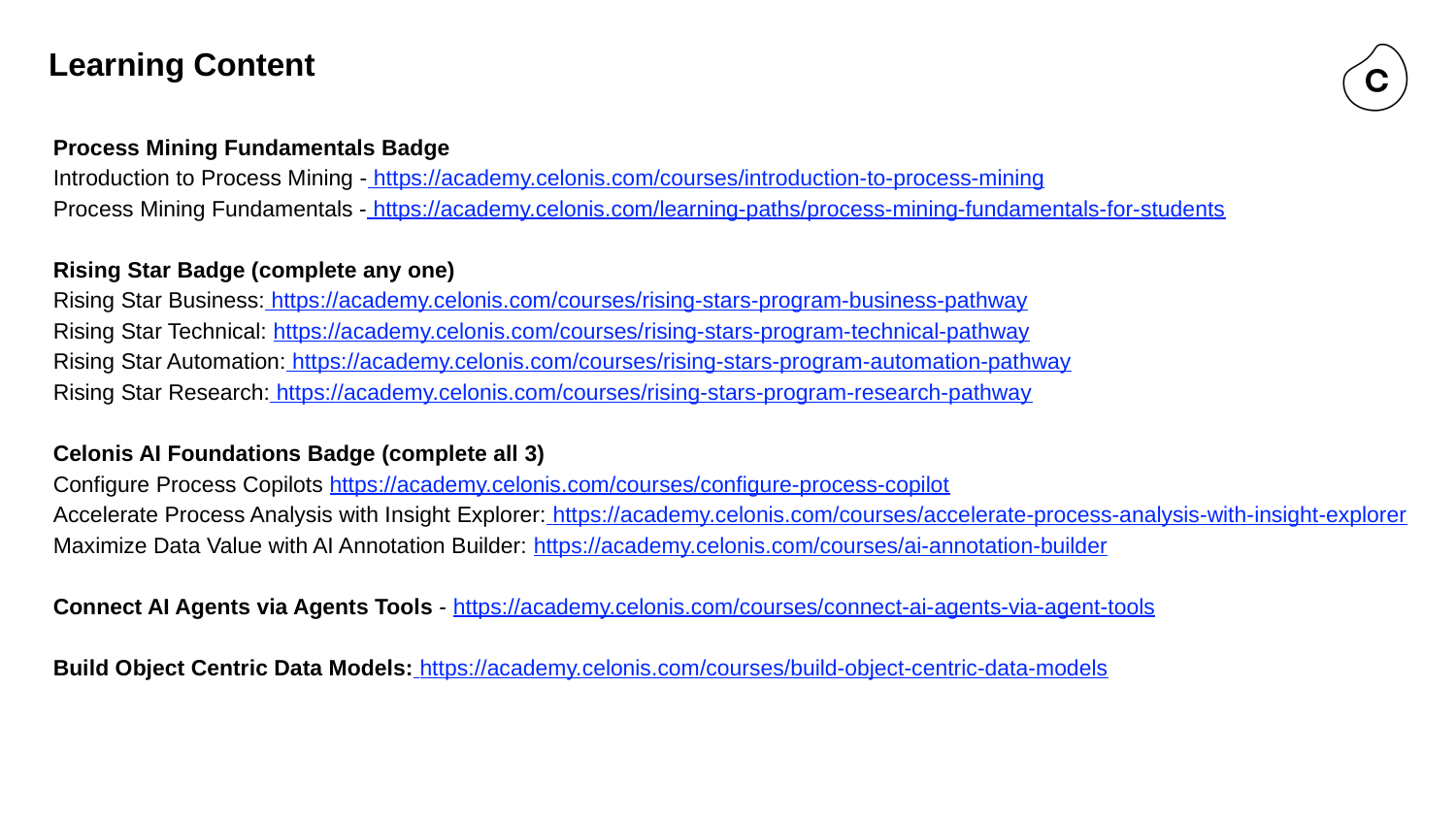

# Learning Content
Process Mining Fundamentals Badge
Introduction to Process Mining - https://academy.celonis.com/courses/introduction-to-process-mining
Process Mining Fundamentals - https://academy.celonis.com/learning-paths/process-mining-fundamentals-for-students

Rising Star Badge (complete any one)
Rising Star Business: https://academy.celonis.com/courses/rising-stars-program-business-pathway
Rising Star Technical: https://academy.celonis.com/courses/rising-stars-program-technical-pathway
Rising Star Automation: https://academy.celonis.com/courses/rising-stars-program-automation-pathway
Rising Star Research: https://academy.celonis.com/courses/rising-stars-program-research-pathway

Celonis AI Foundations Badge (complete all 3)
Configure Process Copilots https://academy.celonis.com/courses/configure-process-copilot
Accelerate Process Analysis with Insight Explorer: https://academy.celonis.com/courses/accelerate-process-analysis-with-insight-explorer
Maximize Data Value with AI Annotation Builder: https://academy.celonis.com/courses/ai-annotation-builder

Connect AI Agents via Agents Tools - https://academy.celonis.com/courses/connect-ai-agents-via-agent-tools

Build Object Centric Data Models: https://academy.celonis.com/courses/build-object-centric-data-models